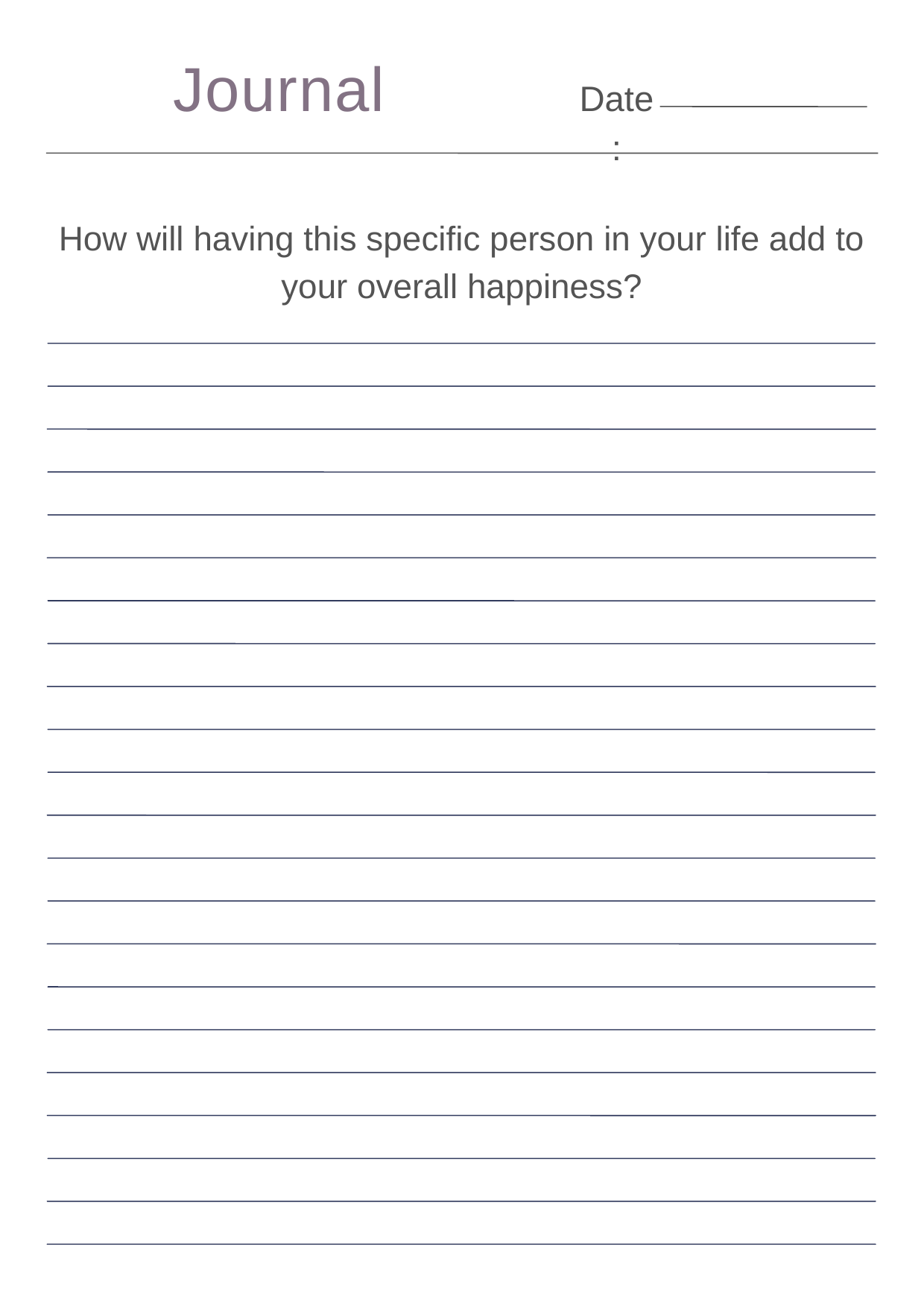

Journal
Date:

How will having this specific person in your life add to your overall happiness?